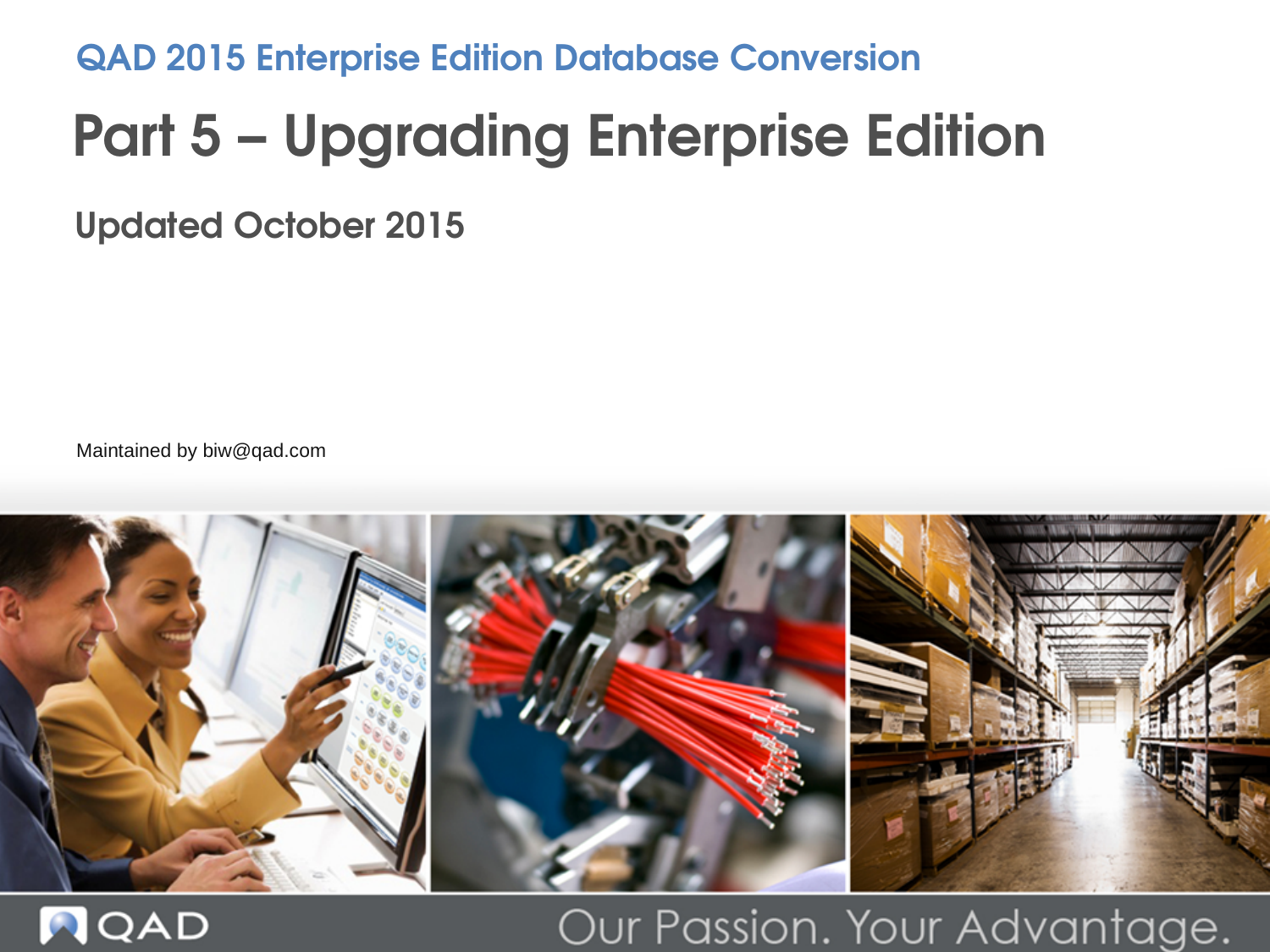

QAD 2015 Enterprise Edition Database Conversion
# Part 5 – Upgrading Enterprise Edition
Updated October 2015
Maintained by biw@qad.com